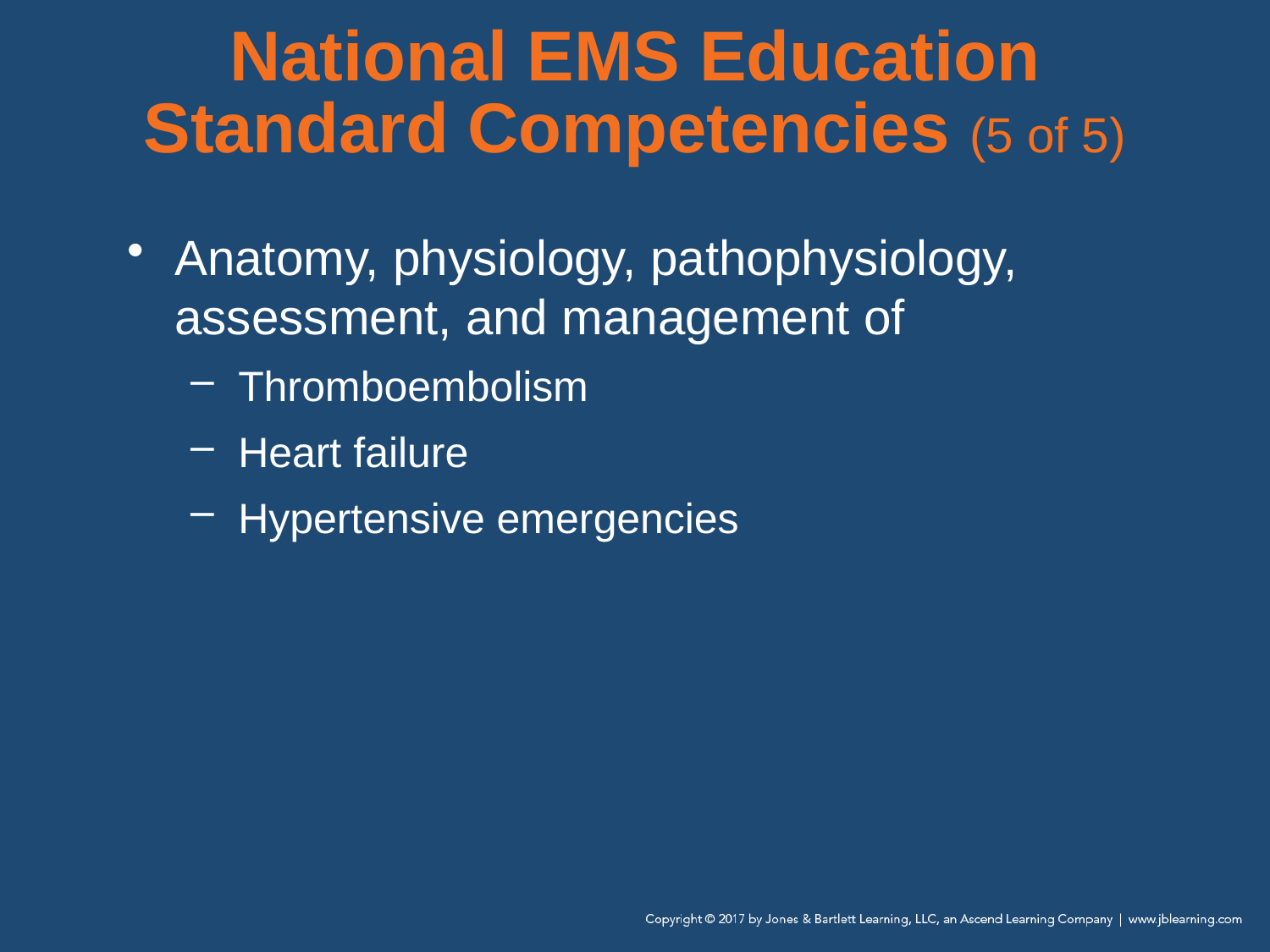

# National EMS Education Standard Competencies (5 of 5)
Anatomy, physiology, pathophysiology, assessment, and management of
Thromboembolism
Heart failure
Hypertensive emergencies